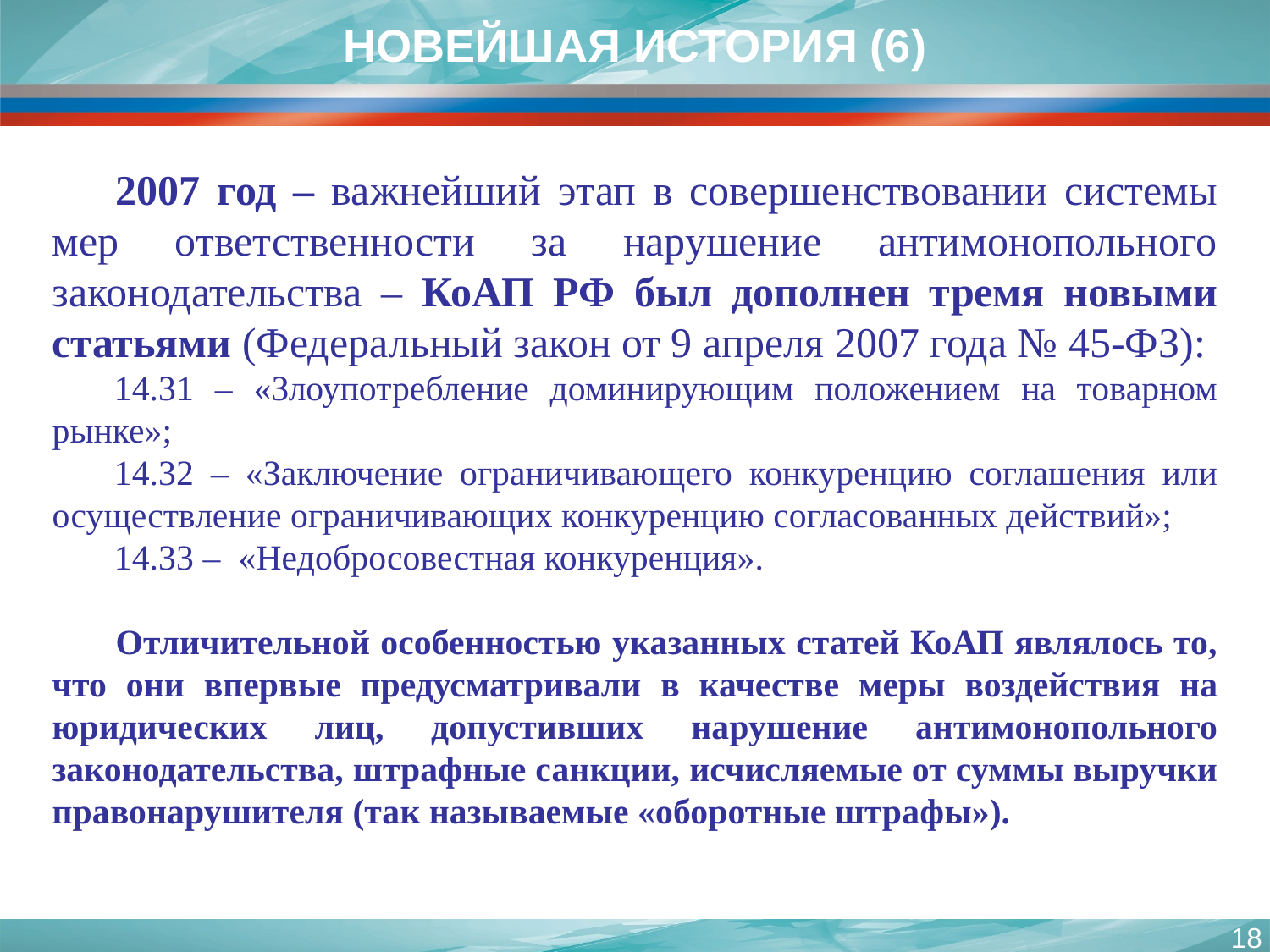

НОВЕЙШАЯ ИСТОРИЯ (6)
2007 год – важнейший этап в совершенствовании системы мер ответственности за нарушение антимонопольного законодательства – КоАП РФ был дополнен тремя новыми статьями (Федеральный закон от 9 апреля 2007 года № 45-ФЗ):
14.31 – «Злоупотребление доминирующим положением на товарном рынке»;
14.32 – «Заключение ограничивающего конкуренцию соглашения или осуществление ограничивающих конкуренцию согласованных действий»;
14.33 –  «Недобросовестная конкуренция».

Отличительной особенностью указанных статей КоАП являлось то, что они впервые предусматривали в качестве меры воздействия на юридических лиц, допустивших нарушение антимонопольного законодательства, штрафные санкции, исчисляемые от суммы выручки правонарушителя (так называемые «оборотные штрафы»).

18